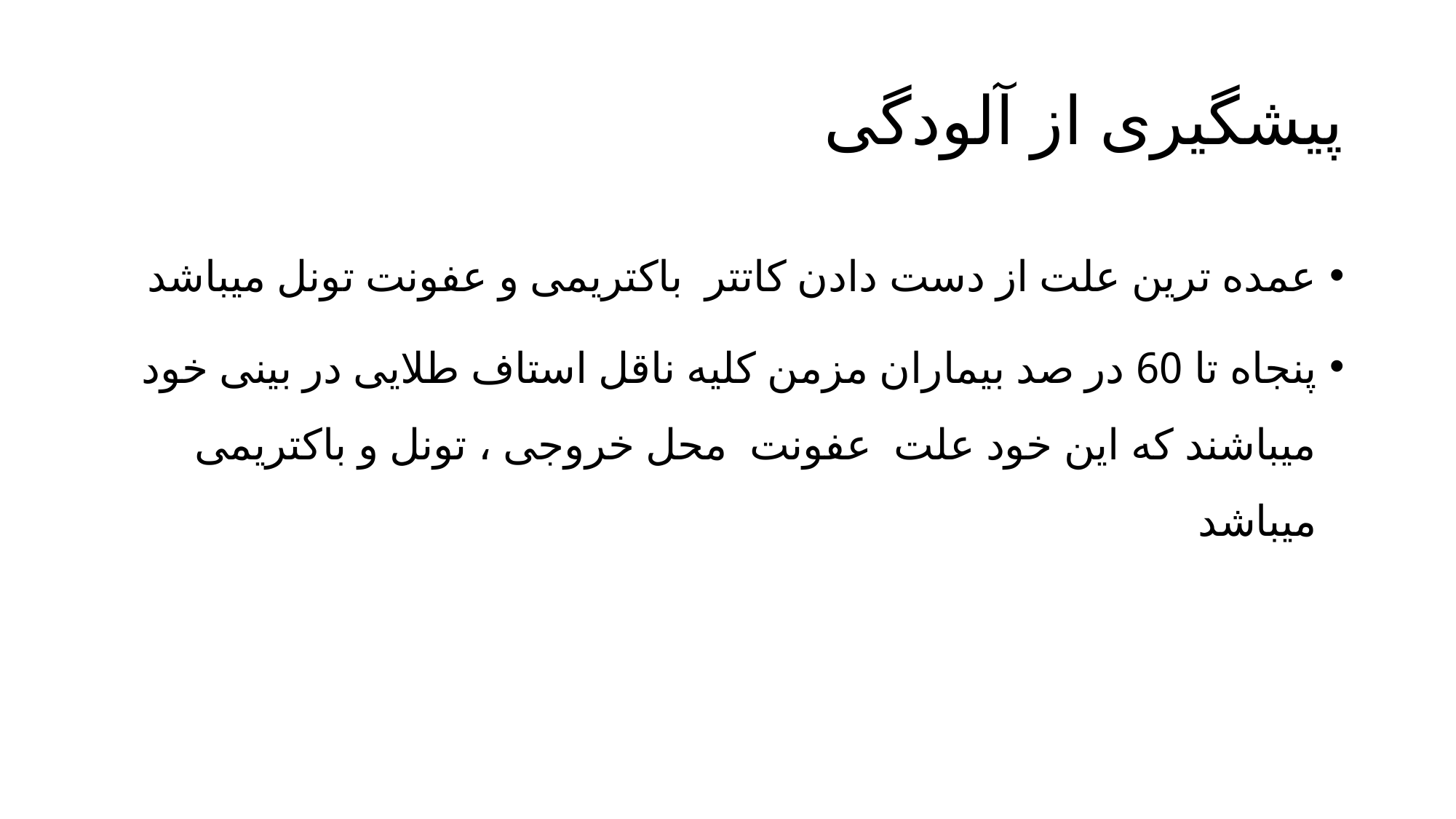

# پیشگیری از آلودگی
عمده ترین علت از دست دادن کاتتر  باکتریمی و عفونت تونل میباشد
پنجاه تا 60 در صد بیماران مزمن کلیه ناقل استاف طلایی در بینی خود میباشند که این خود علت  عفونت  محل خروجی ، تونل و باکتریمی میباشد